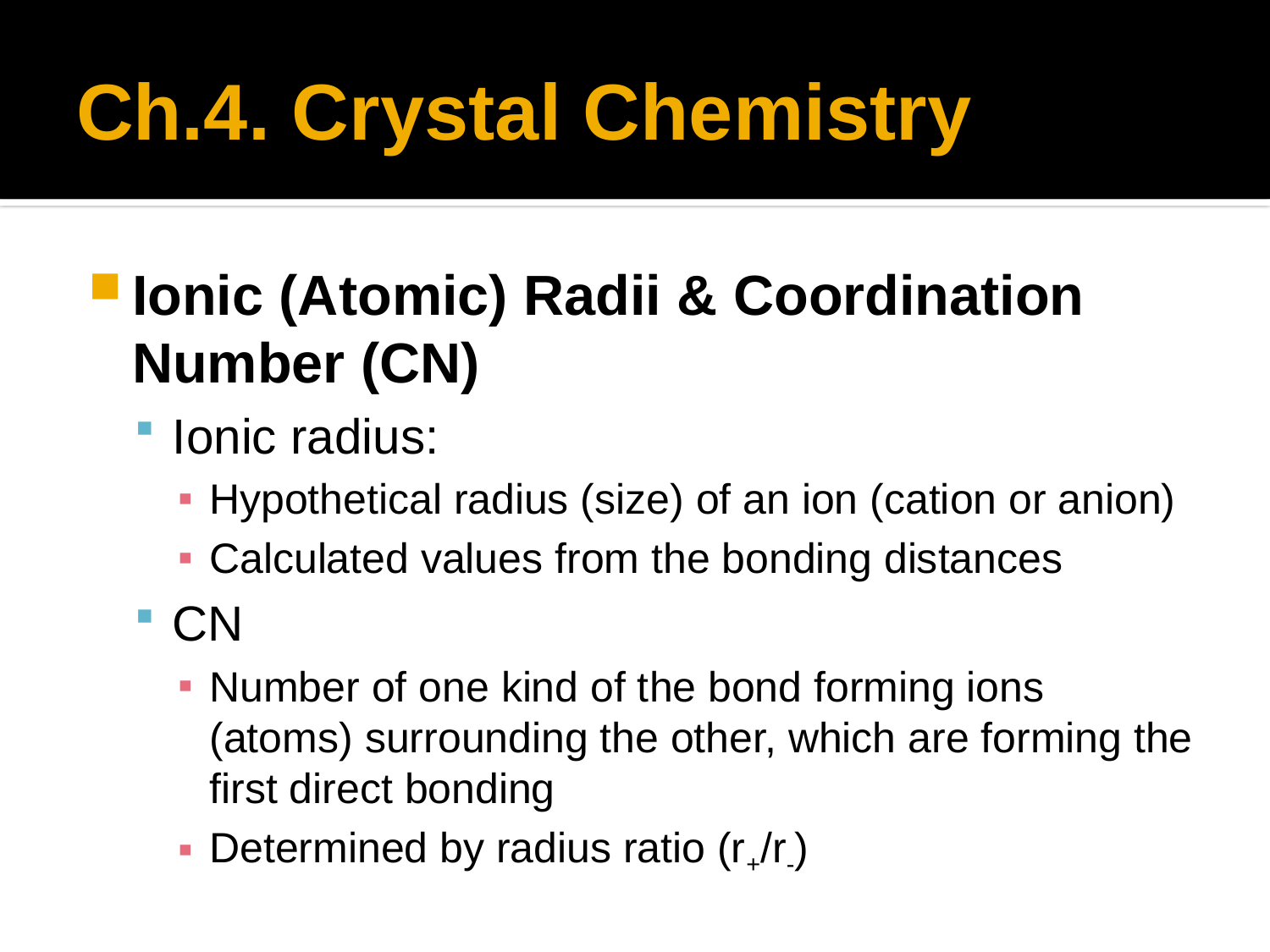

# Ch.4. Crystal Chemistry
Ionic (Atomic) Radii & Coordination Number (CN)
Ionic radius:
Hypothetical radius (size) of an ion (cation or anion)
Calculated values from the bonding distances
CN
Number of one kind of the bond forming ions (atoms) surrounding the other, which are forming the first direct bonding
Determined by radius ratio (r+/r-)